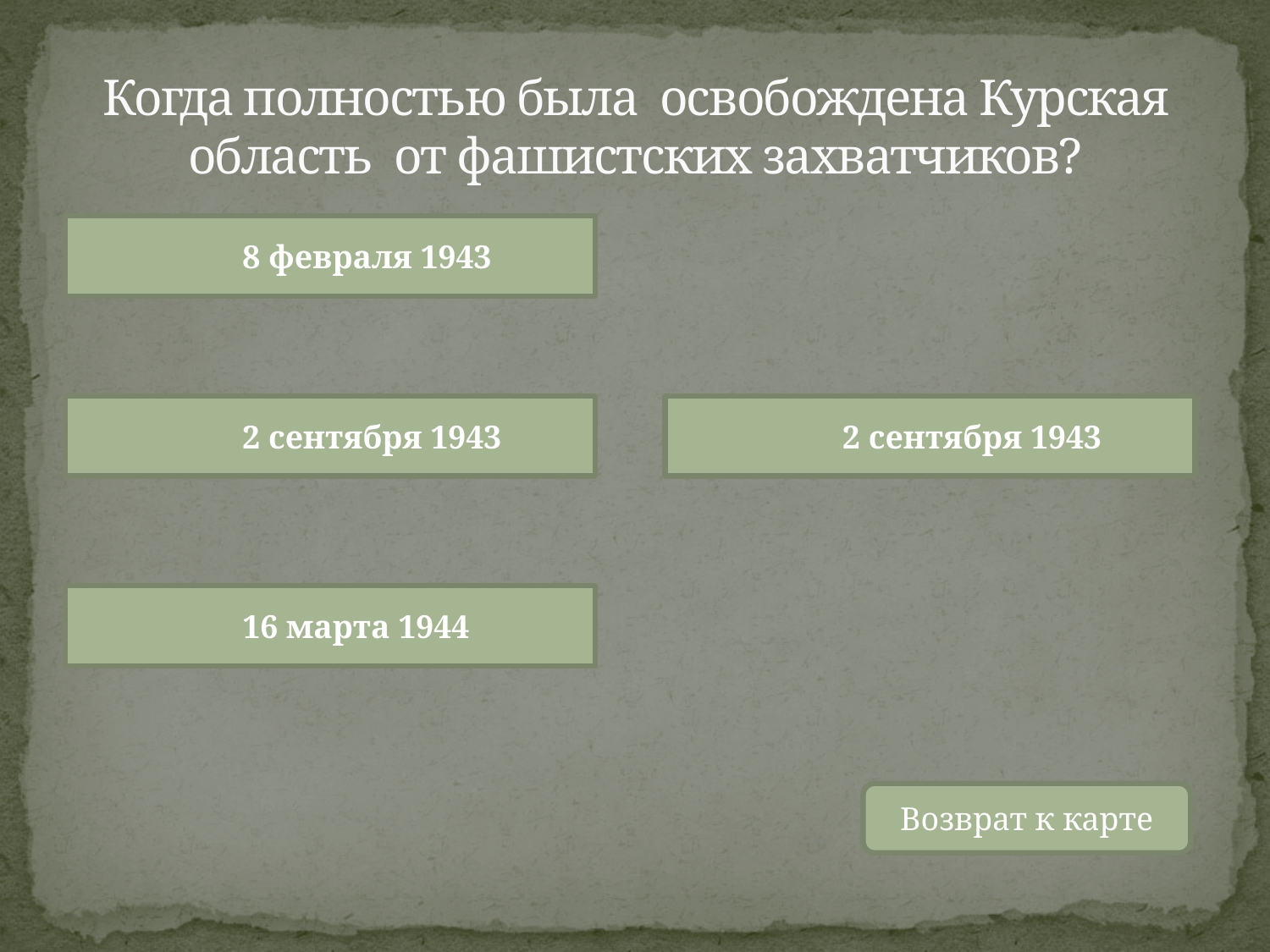

# Когда полностью была  освобождена Курская область  от фашистских захватчиков?
                    8 февраля 1943

                    2 сентября 1943

                    2 сентября 1943

                    16 марта 1944
Возврат к карте